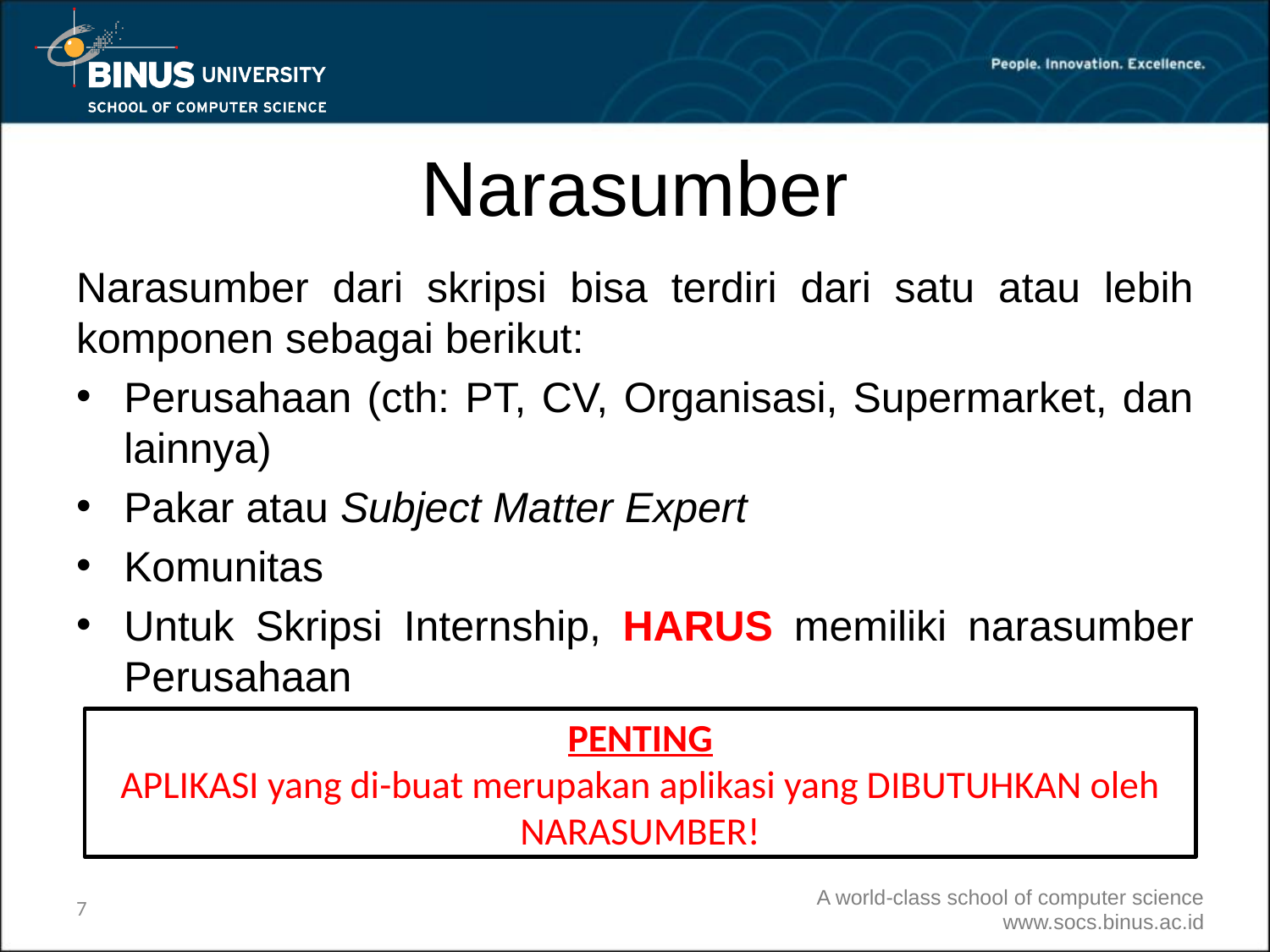

# Narasumber
Narasumber dari skripsi bisa terdiri dari satu atau lebih komponen sebagai berikut:
Perusahaan (cth: PT, CV, Organisasi, Supermarket, dan lainnya)
Pakar atau Subject Matter Expert
Komunitas
Untuk Skripsi Internship, HARUS memiliki narasumber Perusahaan

PENTING
APLIKASI yang di-buat merupakan aplikasi yang DIBUTUHKAN oleh NARASUMBER!
7